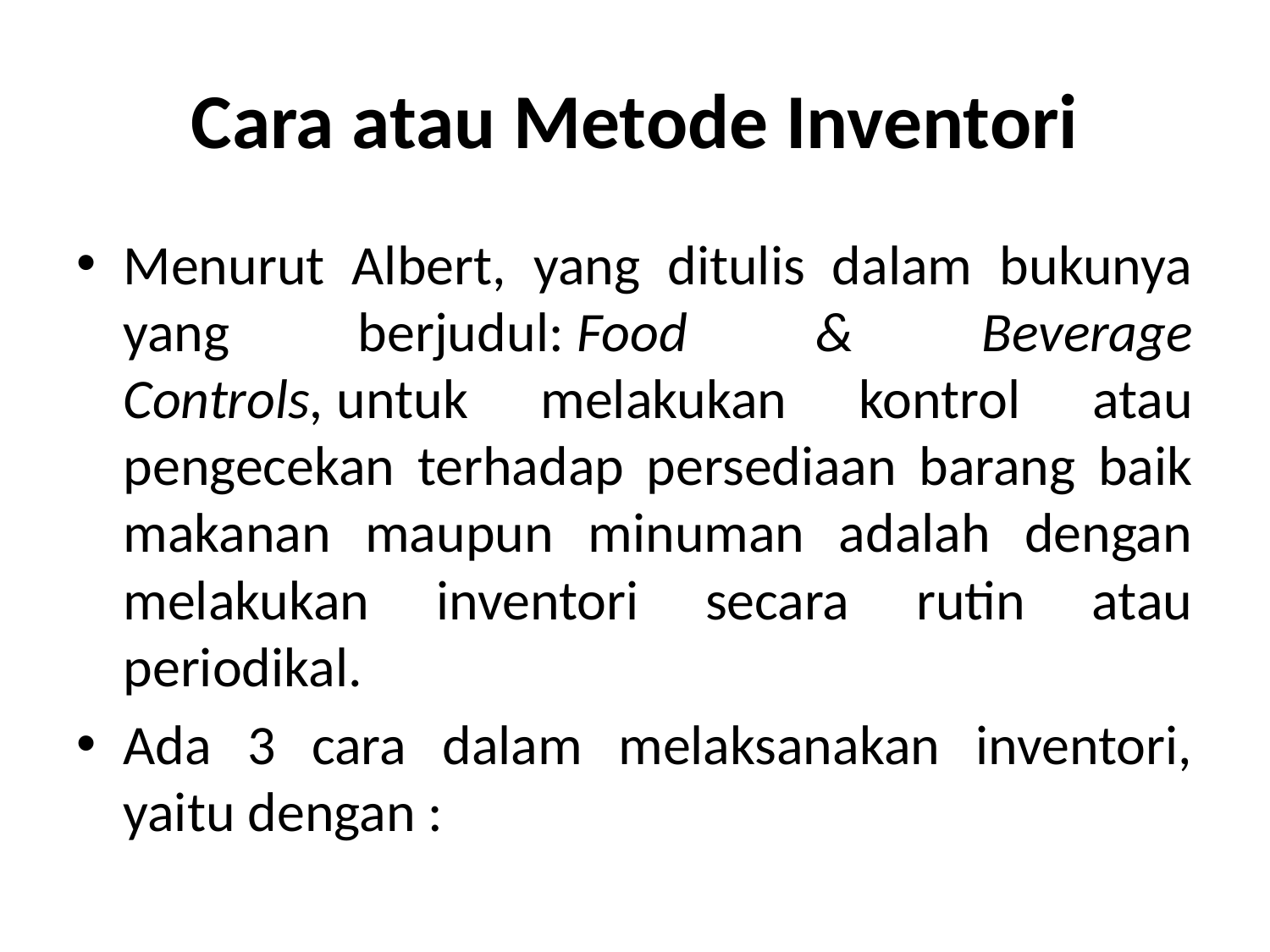

# Cara atau Metode Inventori
Menurut Albert, yang ditulis dalam bukunya yang berjudul: Food & Beverage Controls, untuk melakukan kontrol atau pengecekan terhadap persediaan barang baik makanan maupun minuman adalah dengan melakukan inventori secara rutin atau periodikal.
Ada 3 cara dalam melaksanakan inventori, yaitu dengan :